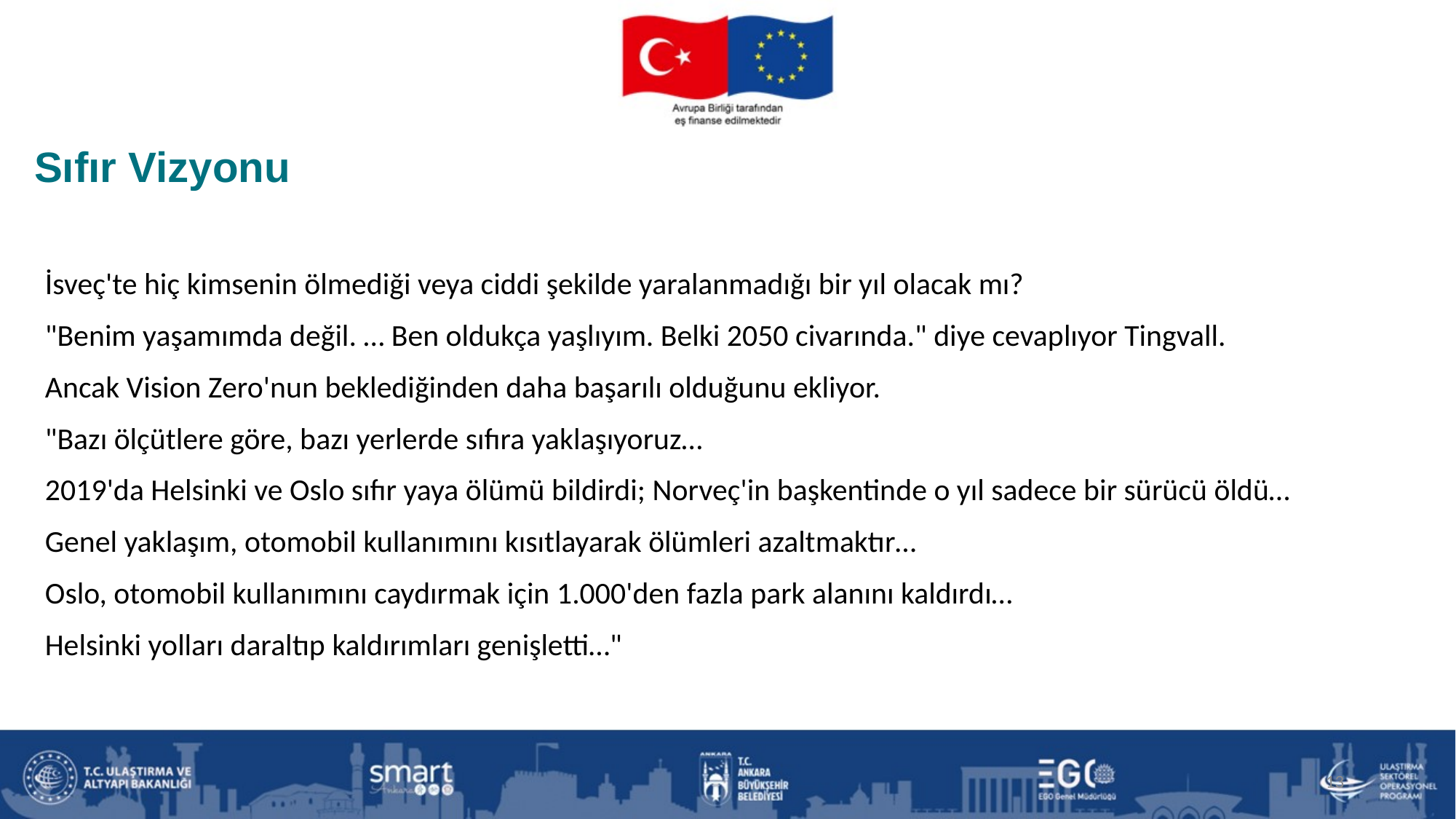

Sıfır Vizyonu

İsveç'te hiç kimsenin ölmediği veya ciddi şekilde yaralanmadığı bir yıl olacak mı?
"Benim yaşamımda değil. … Ben oldukça yaşlıyım. Belki 2050 civarında." diye cevaplıyor Tingvall.
Ancak Vision Zero'nun beklediğinden daha başarılı olduğunu ekliyor.
"Bazı ölçütlere göre, bazı yerlerde sıfıra yaklaşıyoruz…
2019'da Helsinki ve Oslo sıfır yaya ölümü bildirdi; Norveç'in başkentinde o yıl sadece bir sürücü öldü…
Genel yaklaşım, otomobil kullanımını kısıtlayarak ölümleri azaltmaktır…
Oslo, otomobil kullanımını caydırmak için 1.000'den fazla park alanını kaldırdı…
Helsinki yolları daraltıp kaldırımları genişletti…"

13